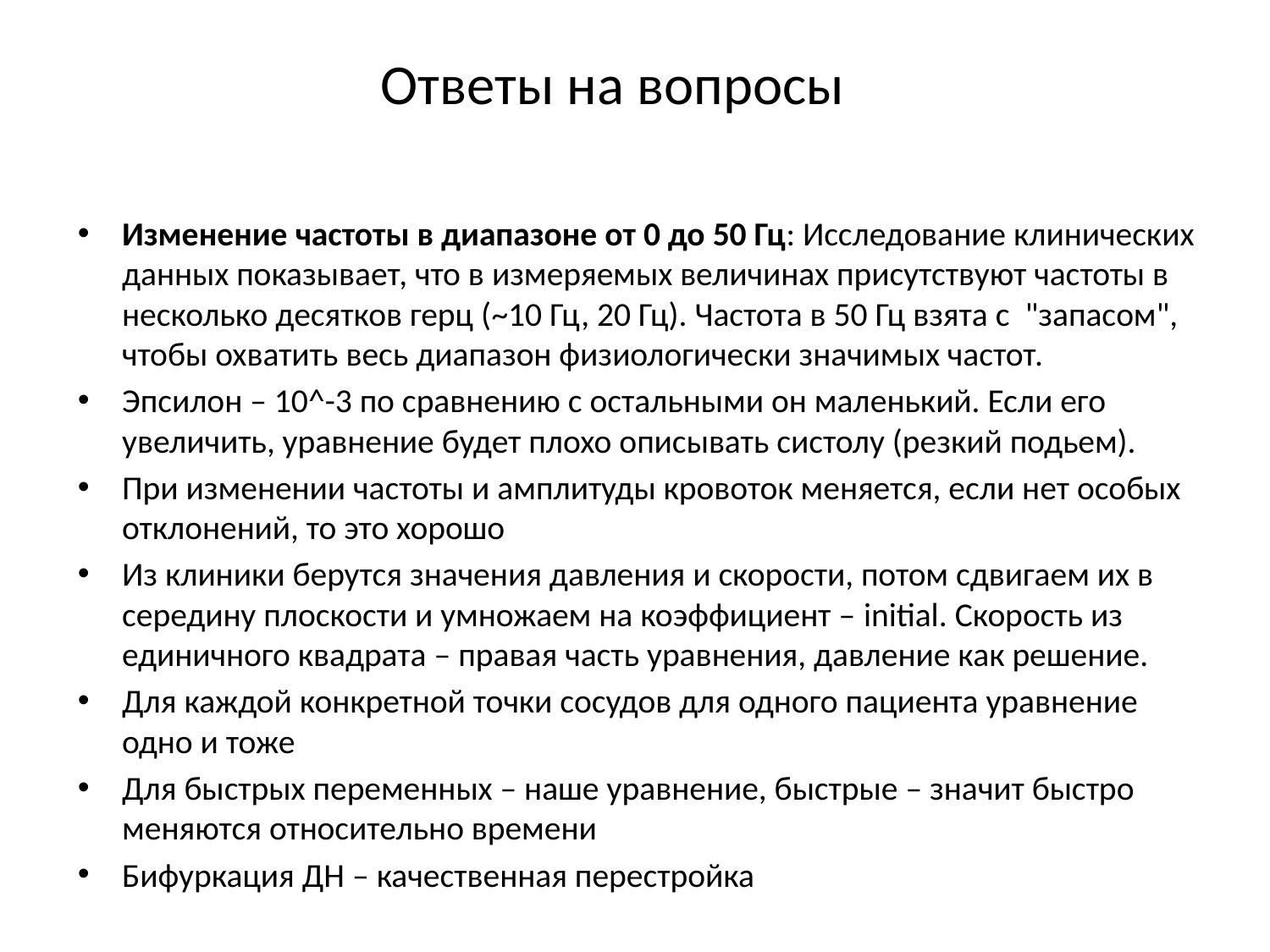

Ответы на вопросы
Изменение частоты в диапазоне от 0 до 50 Гц: Исследование клинических данных показывает, что в измеряемых величинах присутствуют частоты в несколько десятков герц (~10 Гц, 20 Гц). Частота в 50 Гц взята с  "запасом", чтобы охватить весь диапазон физиологически значимых частот.
Эпсилон – 10^-3 по сравнению с остальными он маленький. Если его увеличить, уравнение будет плохо описывать систолу (резкий подьем).
При изменении частоты и амплитуды кровоток меняется, если нет особых отклонений, то это хорошо
Из клиники берутся значения давления и скорости, потом сдвигаем их в середину плоскости и умножаем на коэффициент – initial. Скорость из единичного квадрата – правая часть уравнения, давление как решение.
Для каждой конкретной точки сосудов для одного пациента уравнение одно и тоже
Для быстрых переменных – наше уравнение, быстрые – значит быстро меняются относительно времени
Бифуркация ДН – качественная перестройка